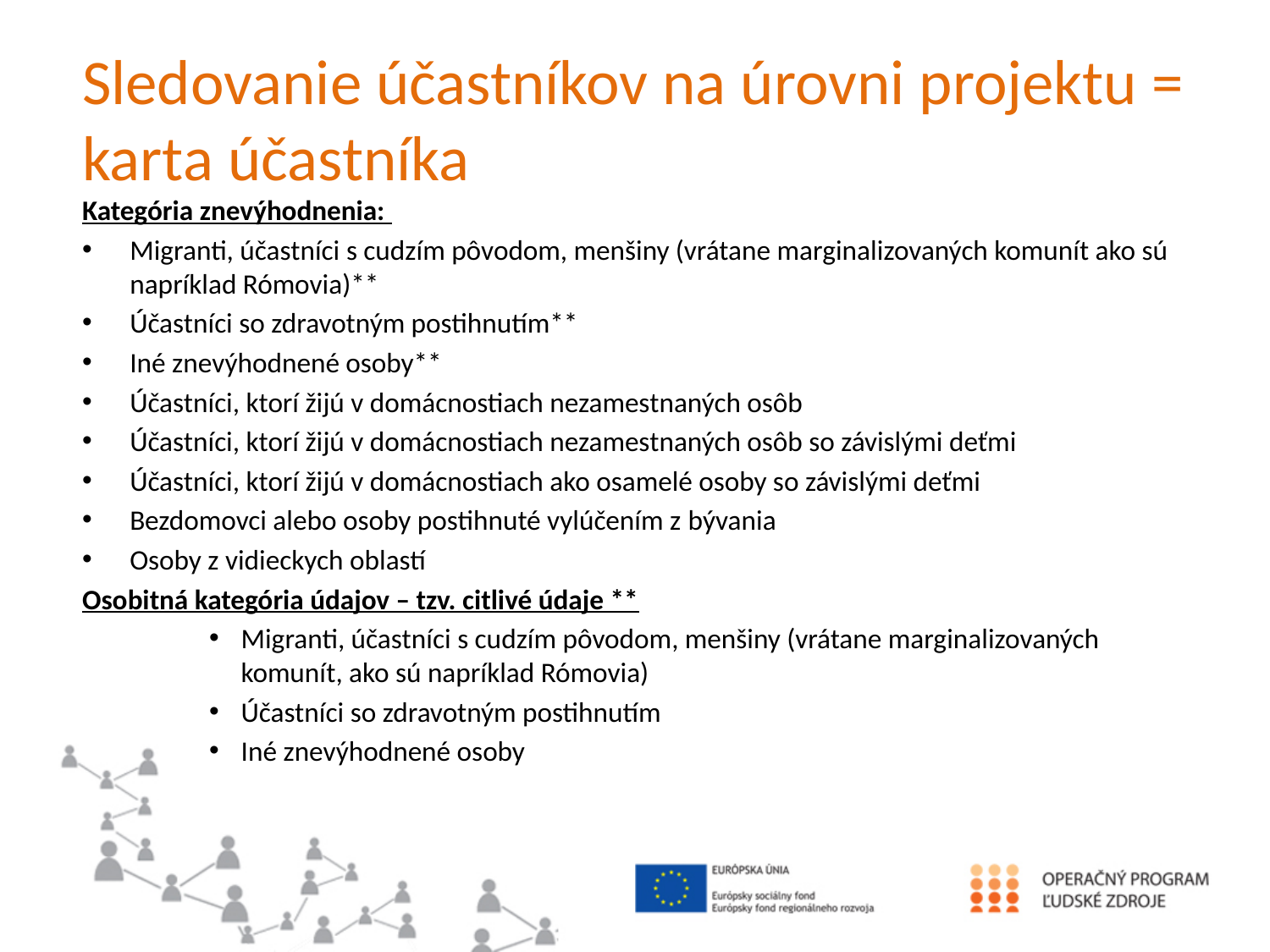

# Sledovanie účastníkov na úrovni projektu = karta účastníka
Kategória znevýhodnenia:
Migranti, účastníci s cudzím pôvodom, menšiny (vrátane marginalizovaných komunít ako sú napríklad Rómovia)**
Účastníci so zdravotným postihnutím**
Iné znevýhodnené osoby**
Účastníci, ktorí žijú v domácnostiach nezamestnaných osôb
Účastníci, ktorí žijú v domácnostiach nezamestnaných osôb so závislými deťmi
Účastníci, ktorí žijú v domácnostiach ako osamelé osoby so závislými deťmi
Bezdomovci alebo osoby postihnuté vylúčením z bývania
Osoby z vidieckych oblastí
Osobitná kategória údajov – tzv. citlivé údaje **
Migranti, účastníci s cudzím pôvodom, menšiny (vrátane marginalizovaných komunít, ako sú napríklad Rómovia)
Účastníci so zdravotným postihnutím
Iné znevýhodnené osoby